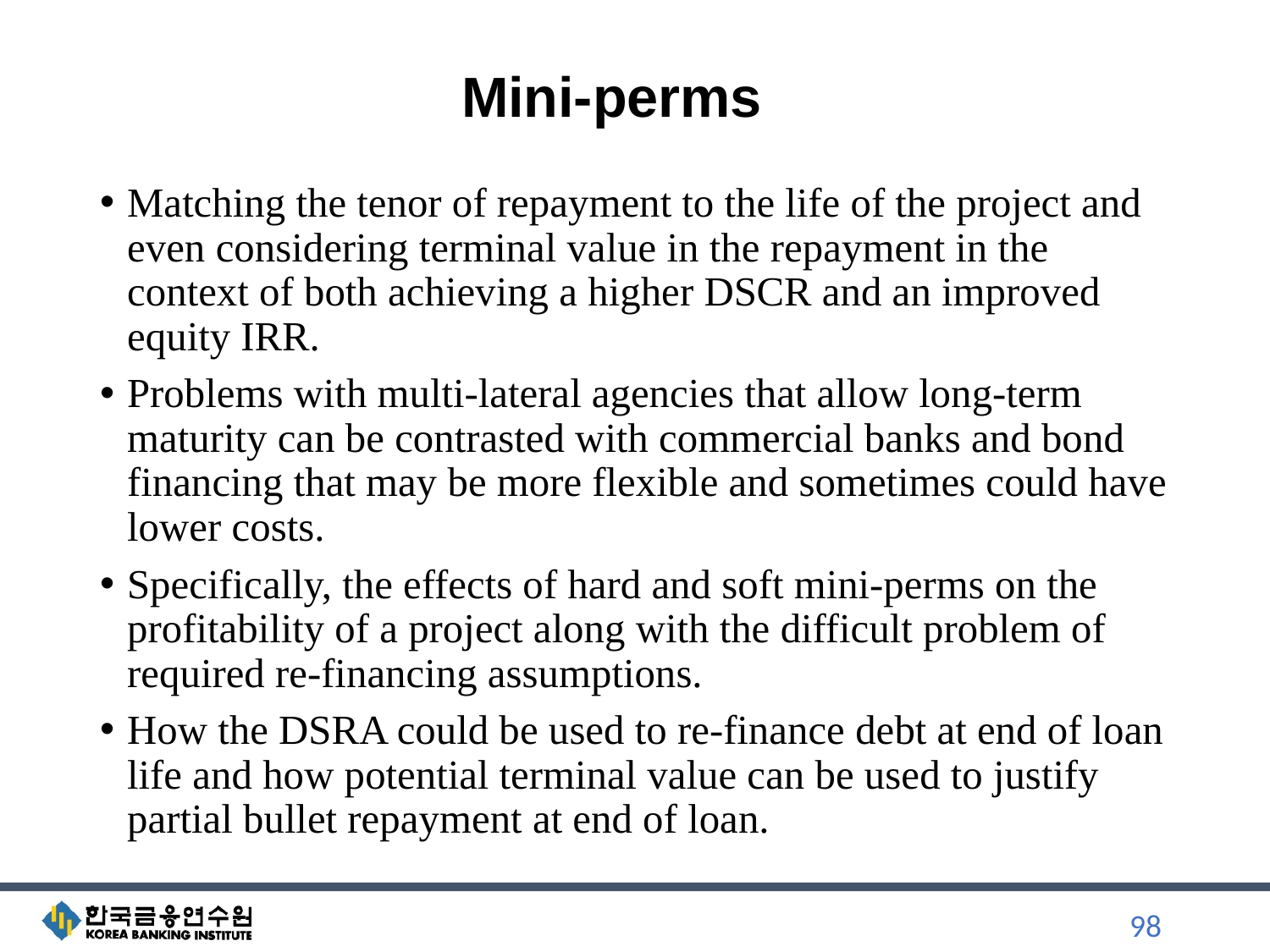

# Mini-perms
Matching the tenor of repayment to the life of the project and even considering terminal value in the repayment in the context of both achieving a higher DSCR and an improved equity IRR.
Problems with multi-lateral agencies that allow long-term maturity can be contrasted with commercial banks and bond financing that may be more flexible and sometimes could have lower costs.
Specifically, the effects of hard and soft mini-perms on the profitability of a project along with the difficult problem of required re-financing assumptions.
How the DSRA could be used to re-finance debt at end of loan life and how potential terminal value can be used to justify partial bullet repayment at end of loan.

98